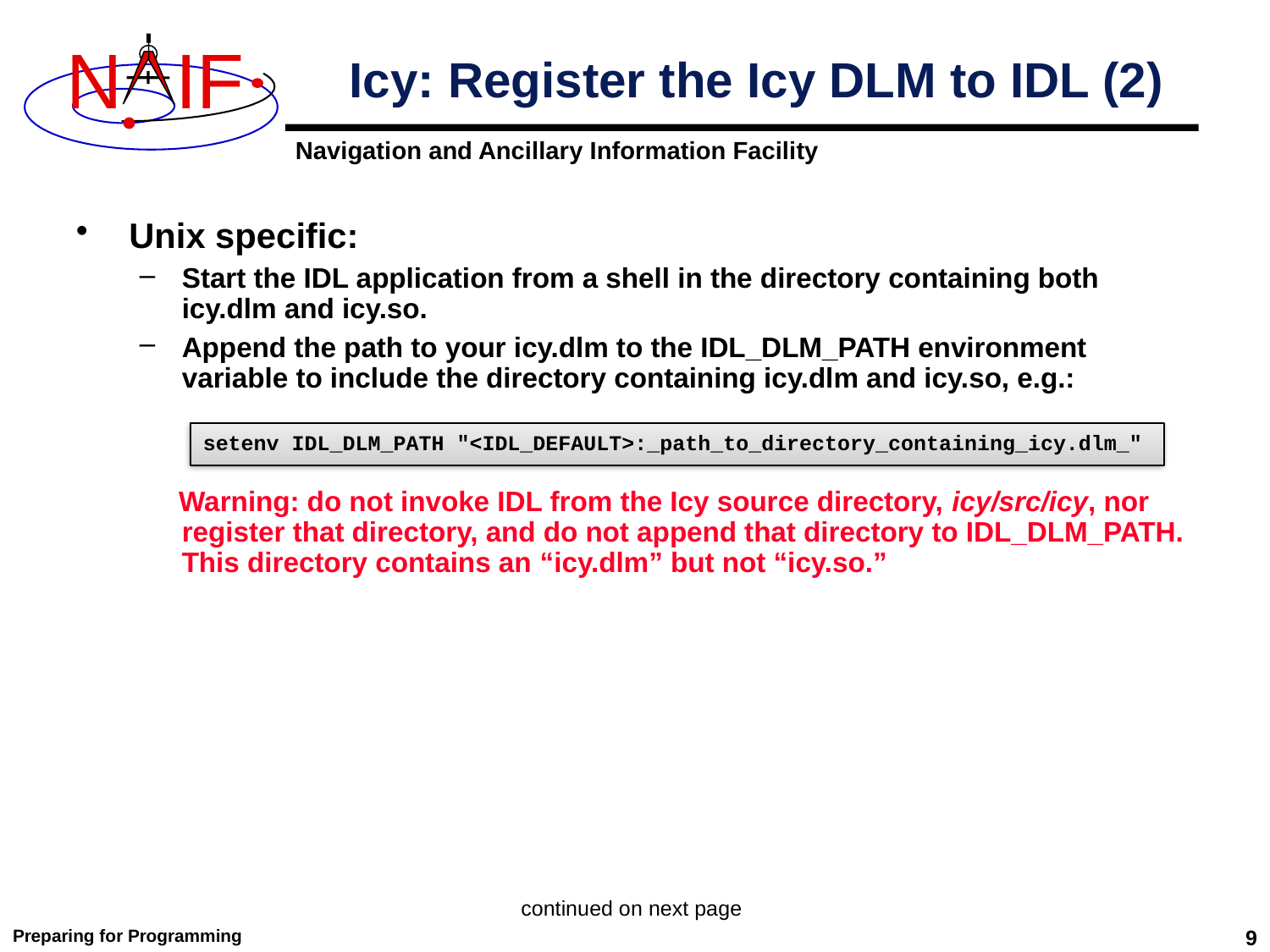

# Icy: Register the Icy DLM to IDL (2)
Unix specific:
Start the IDL application from a shell in the directory containing both icy.dlm and icy.so.
Append the path to your icy.dlm to the IDL_DLM_PATH environment variable to include the directory containing icy.dlm and icy.so, e.g.:

     Warning: do not invoke IDL from the Icy source directory, icy/src/icy, nor register that directory, and do not append that directory to IDL_DLM_PATH. This directory contains an “icy.dlm” but not “icy.so.”
setenv IDL_DLM_PATH "<IDL_DEFAULT>:_path_to_directory_containing_icy.dlm_"
continued on next page
Preparing for Programming
9